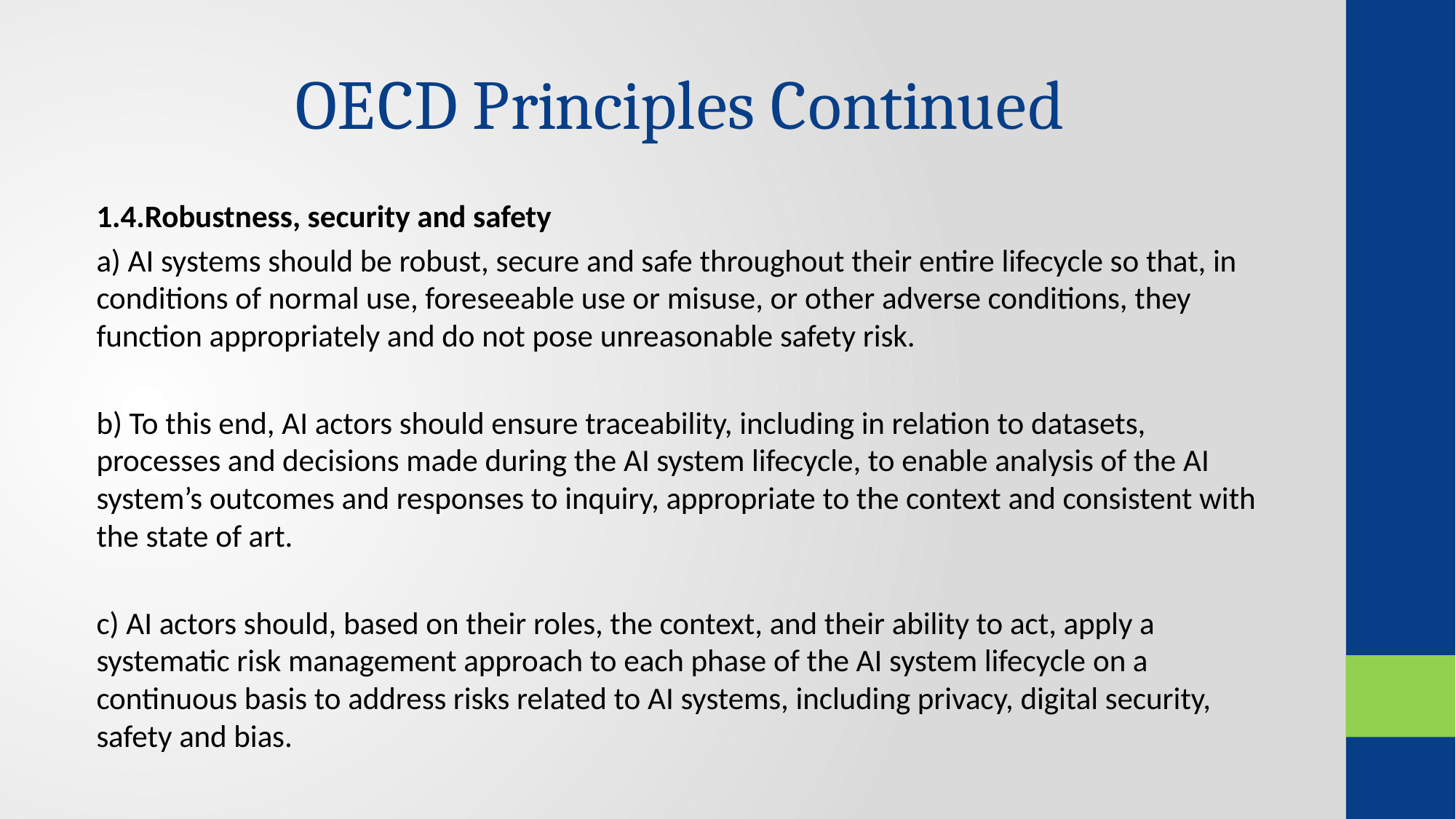

# OECD Principles Continued
1.4.Robustness, security and safety
a) AI systems should be robust, secure and safe throughout their entire lifecycle so that, in conditions of normal use, foreseeable use or misuse, or other adverse conditions, they function appropriately and do not pose unreasonable safety risk.

b) To this end, AI actors should ensure traceability, including in relation to datasets, processes and decisions made during the AI system lifecycle, to enable analysis of the AI system’s outcomes and responses to inquiry, appropriate to the context and consistent with the state of art.

c) AI actors should, based on their roles, the context, and their ability to act, apply a systematic risk management approach to each phase of the AI system lifecycle on a continuous basis to address risks related to AI systems, including privacy, digital security, safety and bias.